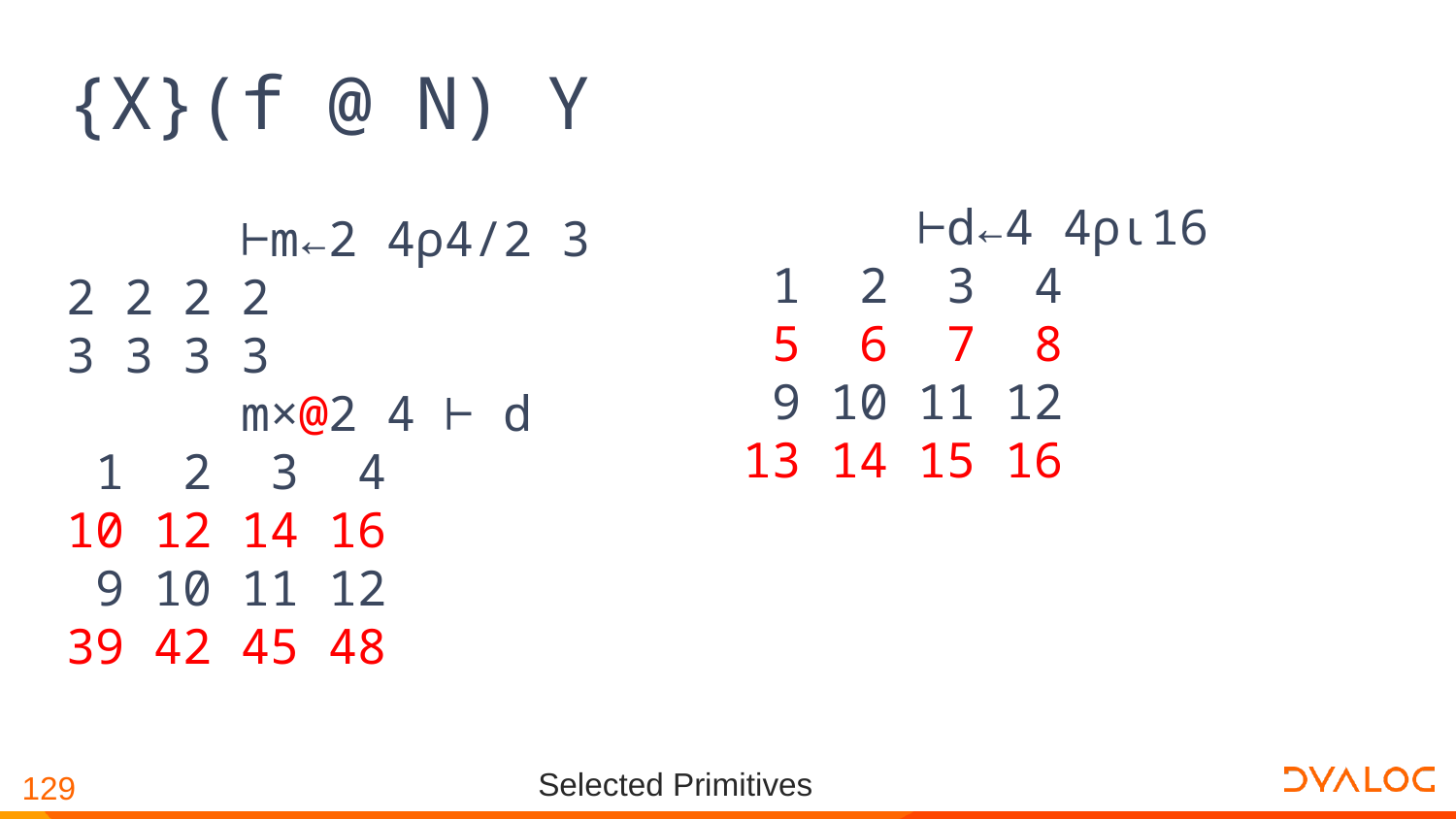

# {X}(f @ N) Y
      ⊢d←4 4⍴⍳16
 1  2  3  4
 5  6  7  8
 9 10 11 12
13 14 15 16
      ⊢m←2 4⍴4/2 3
2 2 2 2
3 3 3 3
      m×@2 4 ⊢ d
 1  2  3  4
10 12 14 16
 9 10 11 12
39 42 45 48